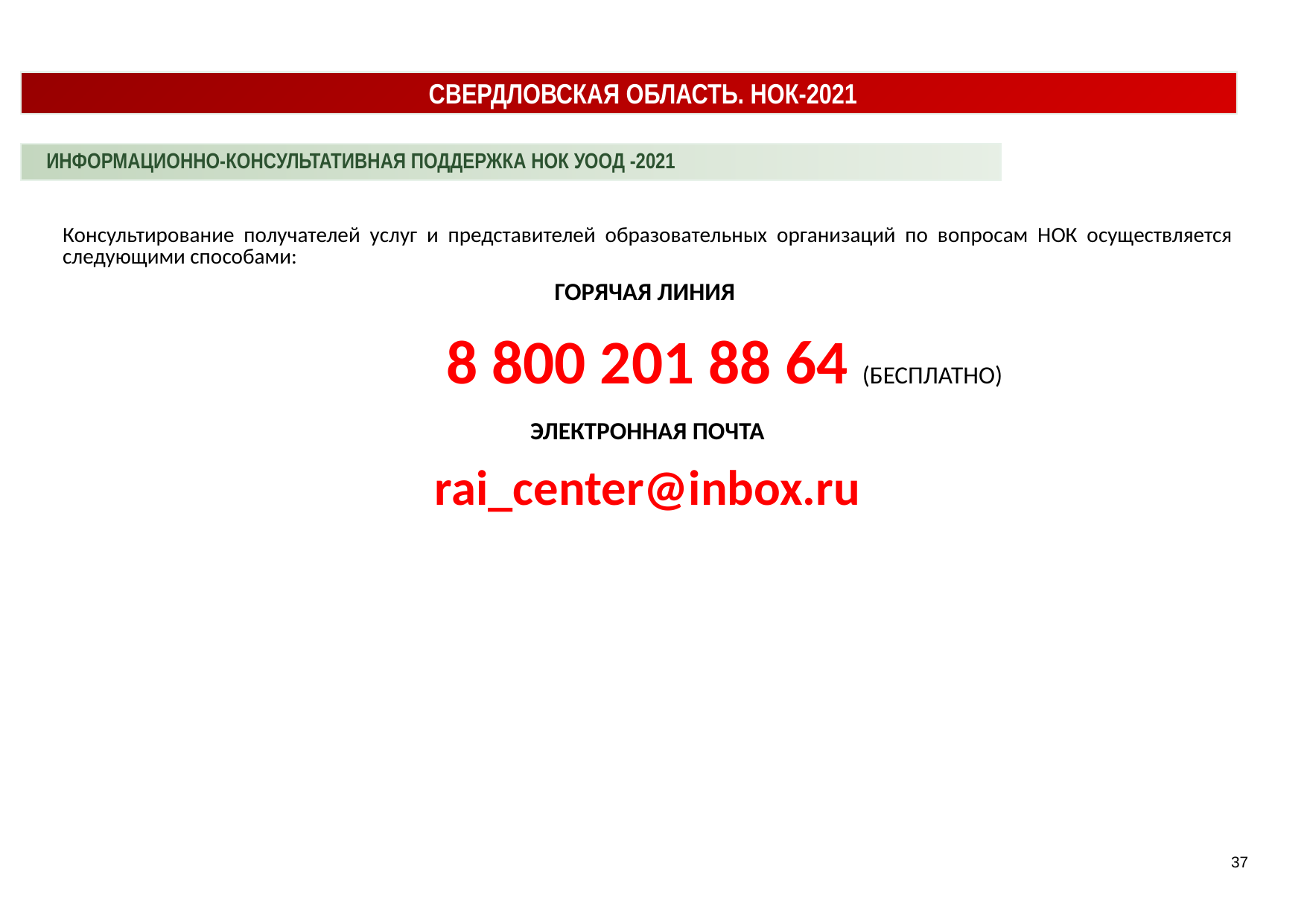

СВЕРДЛОВСКАЯ ОБЛАСТЬ. НОК-2021

ИНФОРМАЦИОННО-КОНСУЛЬТАТИВНАЯ ПОДДЕРЖКА НОК УООД -2021
| Консультирование получателей услуг и представителей образовательных организаций по вопросам НОК осуществляется следующими способами: ГОРЯЧАЯ ЛИНИЯ 8 800 201 88 64 (БЕСПЛАТНО) ЭЛЕКТРОННАЯ ПОЧТА rai\_center@inbox.ru |
| --- |
37